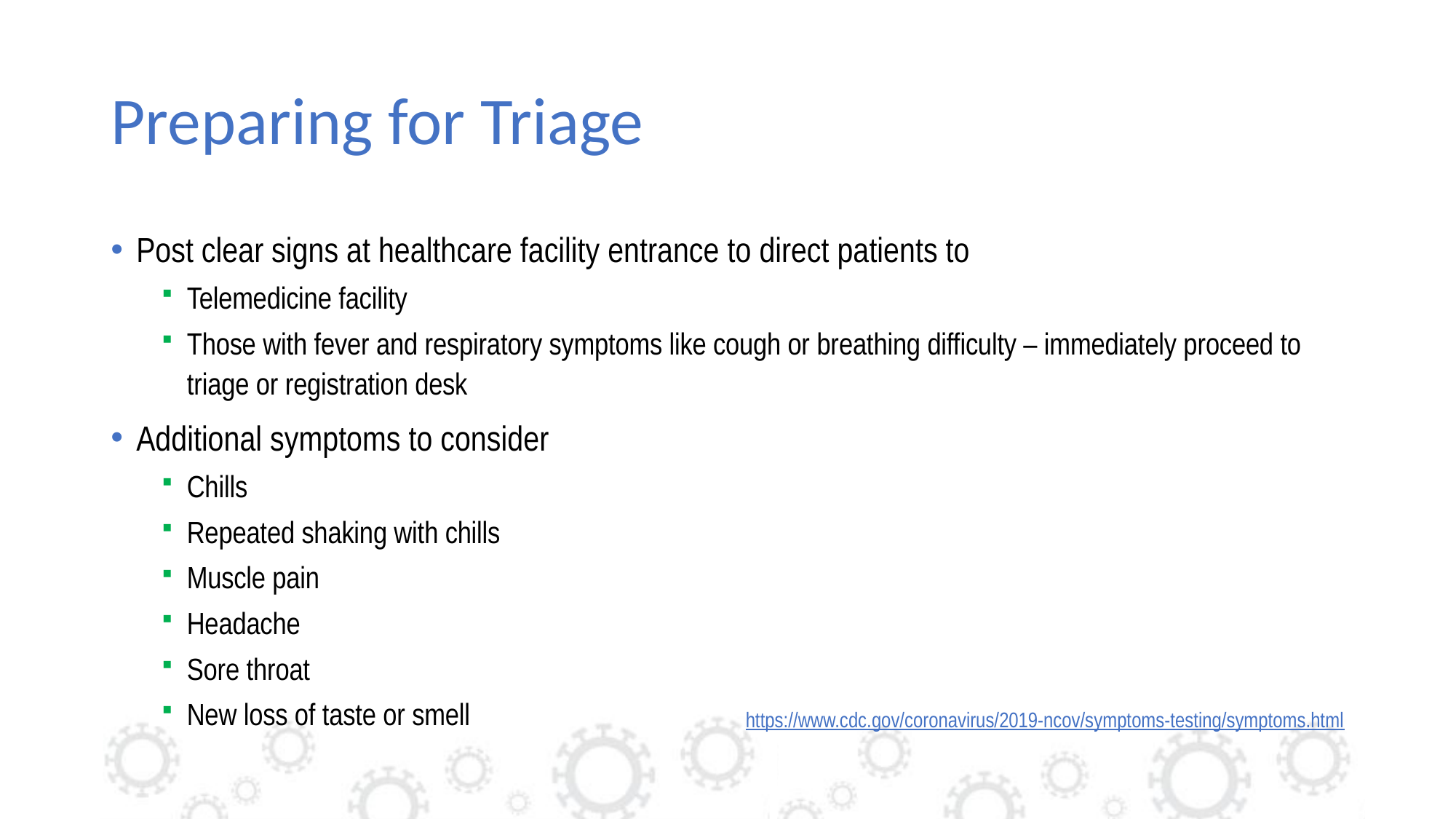

# Preparing for Triage
Post clear signs at healthcare facility entrance to direct patients to
Telemedicine facility
Those with fever and respiratory symptoms like cough or breathing difficulty – immediately proceed to triage or registration desk
Additional symptoms to consider
Chills
Repeated shaking with chills
Muscle pain
Headache
Sore throat
New loss of taste or smell
https://www.cdc.gov/coronavirus/2019-ncov/symptoms-testing/symptoms.html